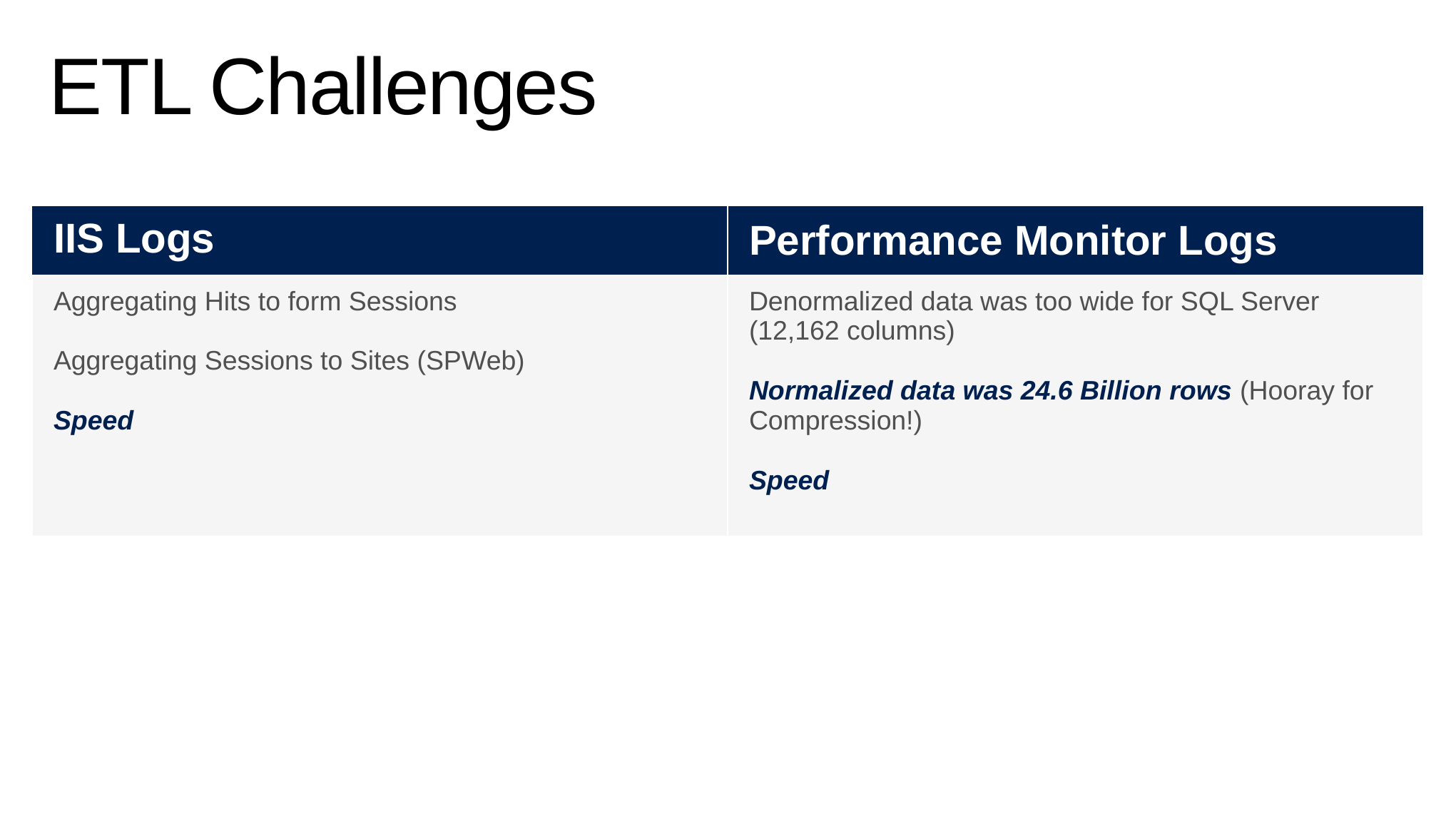

# ETL Challenges
| IIS Logs | Performance Monitor Logs |
| --- | --- |
| Aggregating Hits to form Sessions Aggregating Sessions to Sites (SPWeb) Speed | Denormalized data was too wide for SQL Server (12,162 columns) Normalized data was 24.6 Billion rows (Hooray for Compression!) Speed |